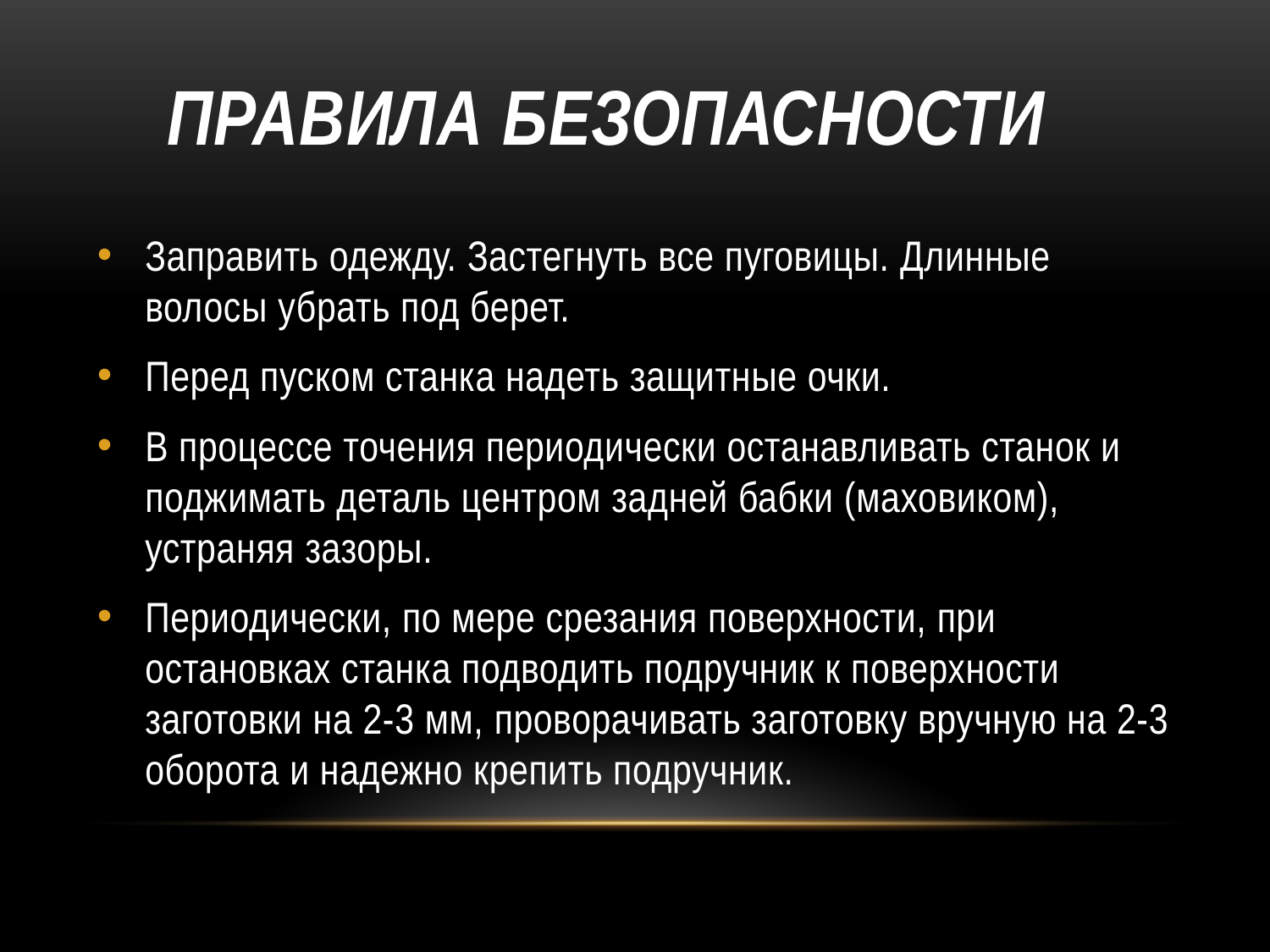

# Правила безопасности
Заправить одежду. Застегнуть все пуговицы. Длинные волосы убрать под берет.
Перед пуском станка надеть защитные очки.
В процессе точения периодически останавливать станок и поджимать деталь центром задней бабки (маховиком), устраняя зазоры.
Периодически, по мере срезания поверхности, при остановках станка подводить подручник к поверхности заготовки на 2-3 мм, проворачивать заготовку вручную на 2-3 оборота и надежно крепить подручник.